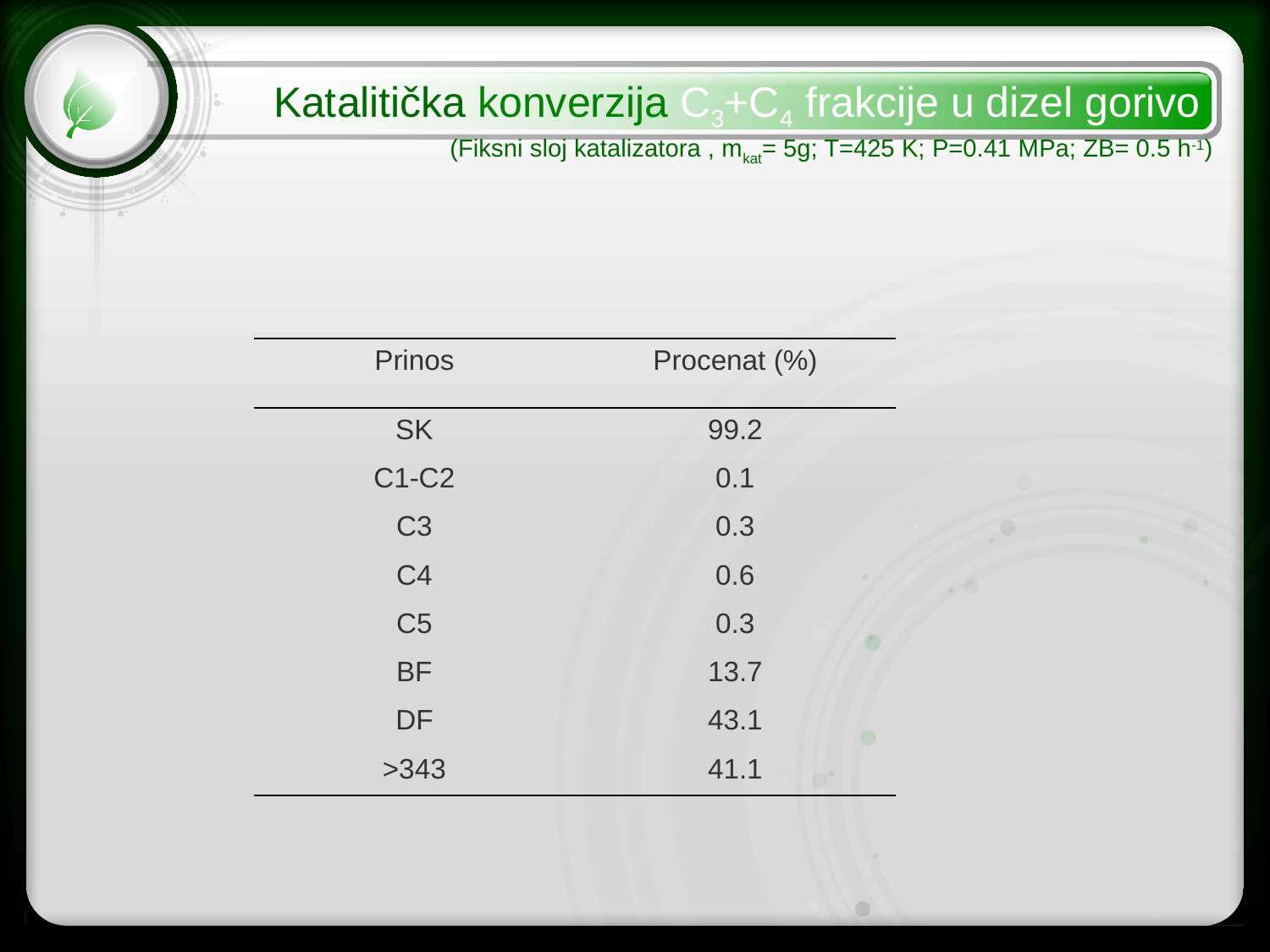

Katalitička konverzija C3+C4 frakcije u dizel gorivo
                                                 (Fiksni sloj katalizatora , mkat= 5g; T=425 K; P=0.41 MPa; ZB= 0.5 h-1)

| Prinos | Procenat (%) |
| --- | --- |
| SK | 99.2 |
| C1-C2 | 0.1 |
| C3 | 0.3 |
| C4 | 0.6 |
| C5 | 0.3 |
| BF | 13.7 |
| DF | 43.1 |
| >343 | 41.1 |